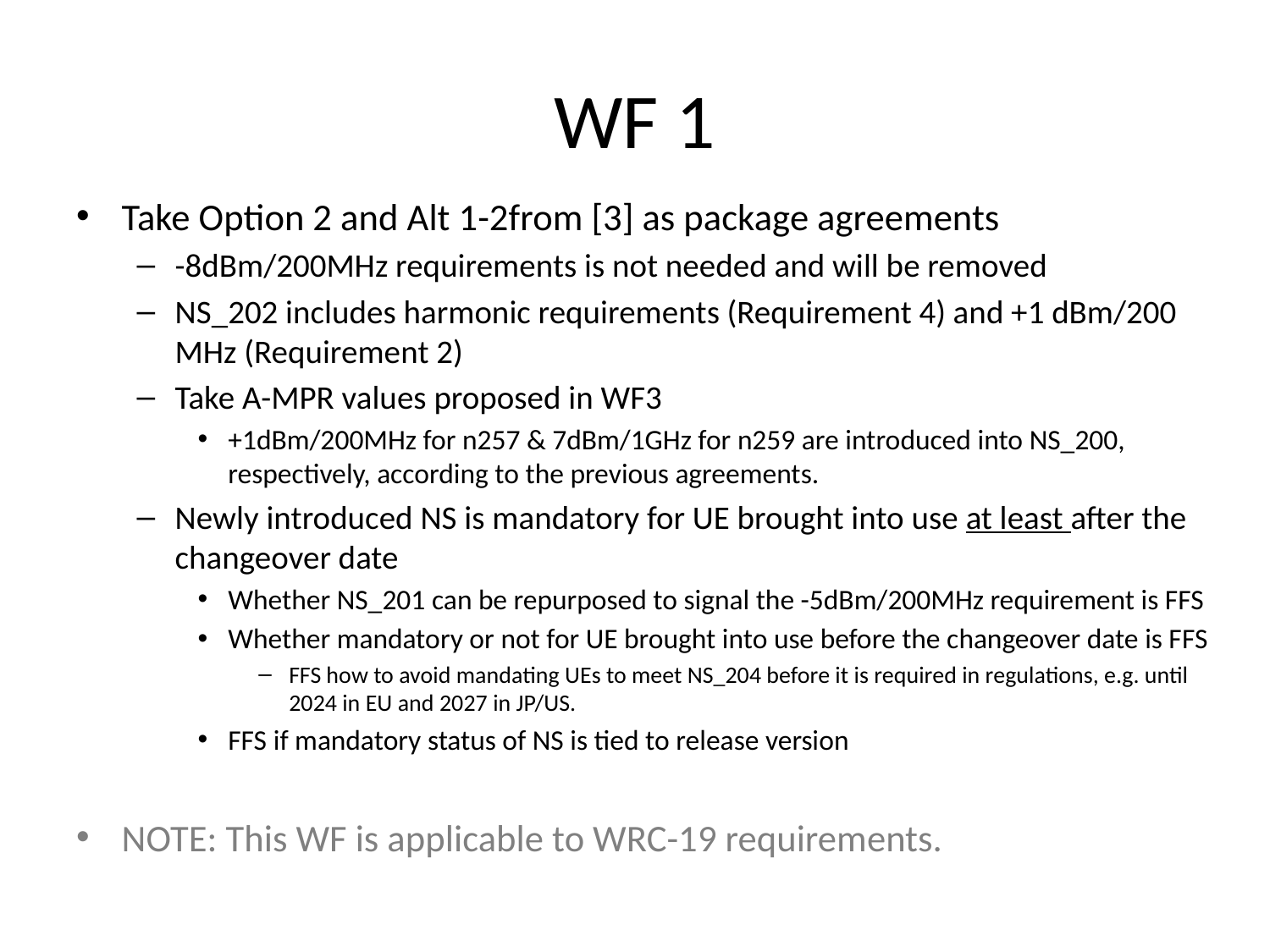

# WF 1
Take Option 2 and Alt 1-2from [3] as package agreements
-8dBm/200MHz requirements is not needed and will be removed
NS_202 includes harmonic requirements (Requirement 4) and +1 dBm/200 MHz (Requirement 2)
Take A-MPR values proposed in WF3
+1dBm/200MHz for n257 & 7dBm/1GHz for n259 are introduced into NS_200, respectively, according to the previous agreements.
Newly introduced NS is mandatory for UE brought into use at least after the changeover date
Whether NS_201 can be repurposed to signal the -5dBm/200MHz requirement is FFS
Whether mandatory or not for UE brought into use before the changeover date is FFS
FFS how to avoid mandating UEs to meet NS_204 before it is required in regulations, e.g. until 2024 in EU and 2027 in JP/US.
FFS if mandatory status of NS is tied to release version

NOTE: This WF is applicable to WRC-19 requirements.